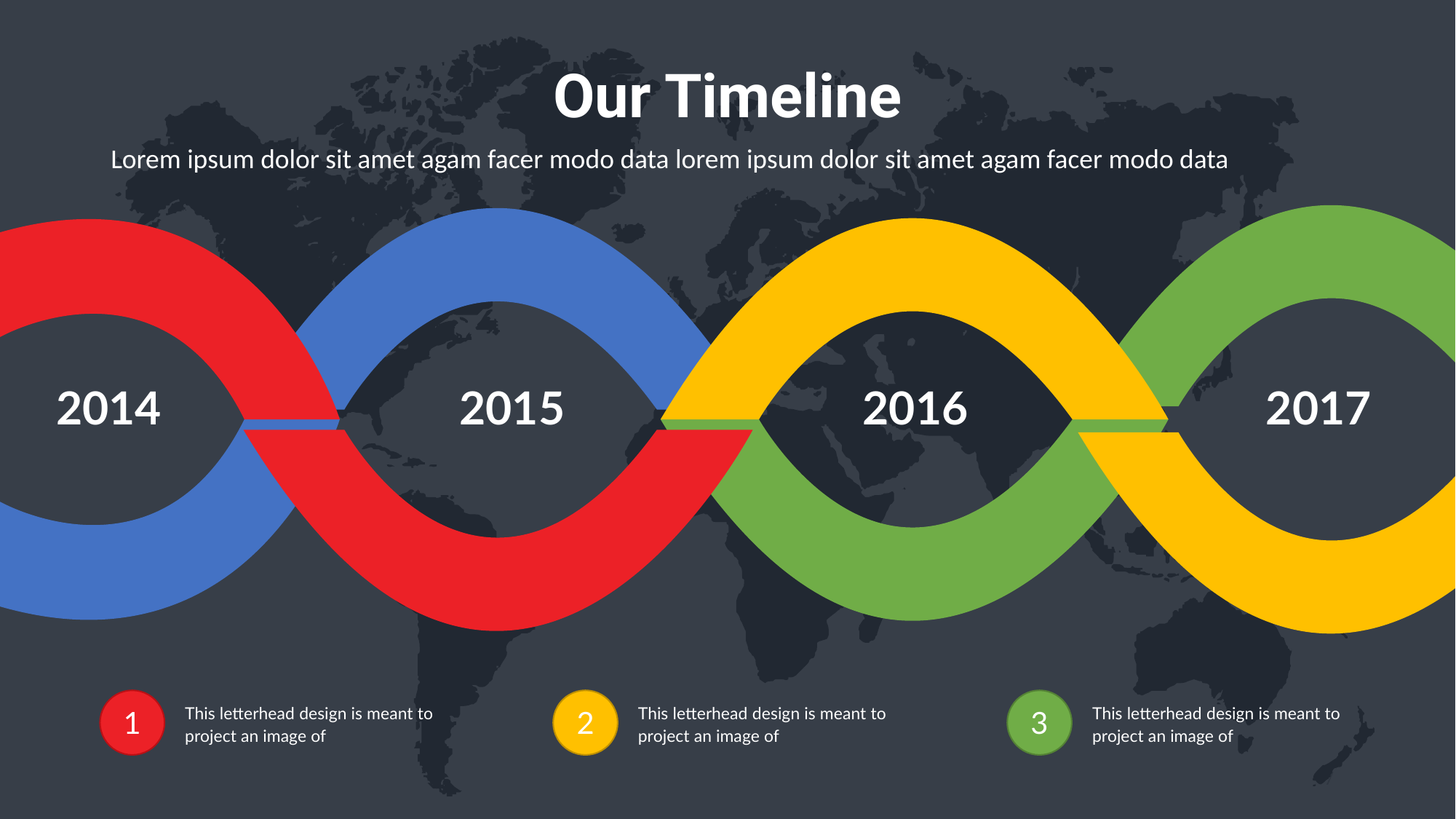

Our Timeline
Lorem ipsum dolor sit amet agam facer modo data lorem ipsum dolor sit amet agam facer modo data

2014
2015
2016
2017

This letterhead design is meant to project an image of
This letterhead design is meant to project an image of
This letterhead design is meant to project an image of
1
2
3
7